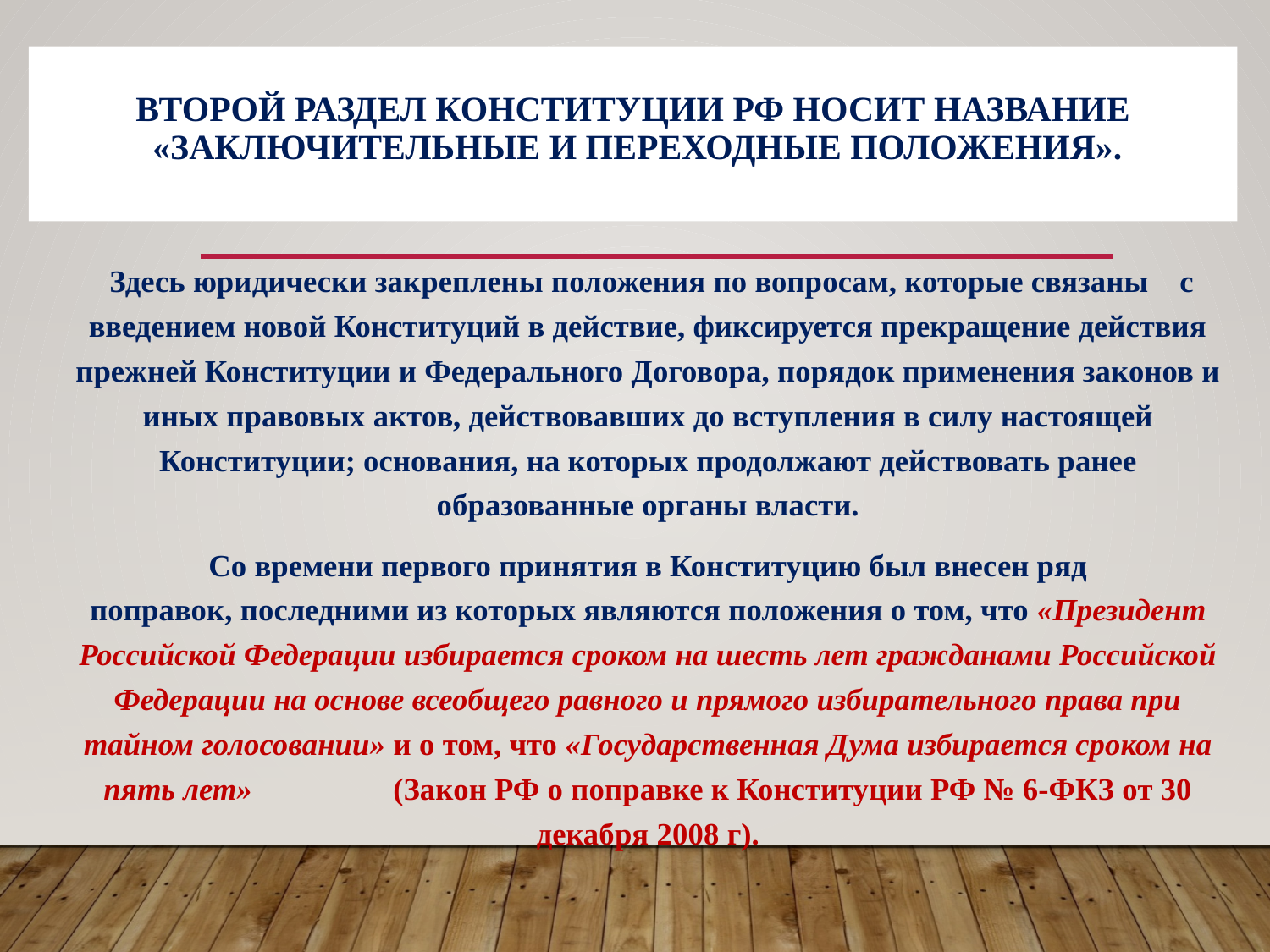

# Второй раздел Конституции РФ носит название «Заключительные и переходные положения».
 Здесь юридически закреплены положения по вопросам, которые связаны    с введением новой Конституций в действие, фиксируется прекращение действия прежней Конституции и Федерального Договора, порядок применения законов и иных правовых актов, действовавших до вступления в силу настоящей Конституции; основания, на которых продолжают действовать ранее образованные органы власти.
Со времени первого принятия в Конституцию был внесен ряд поправок, последними из которых являются положения о том, что «Президент Российской Федерации избирается сроком на шесть лет гражданами Российской Федерации на основе всеобщего равного и прямого избирательного права при тайном голосовании» и о том, что «Государственная Дума избирается сроком на пять лет»                  (Закон РФ о поправке к Конституции РФ № 6-ФКЗ от 30 декабря 2008 г).